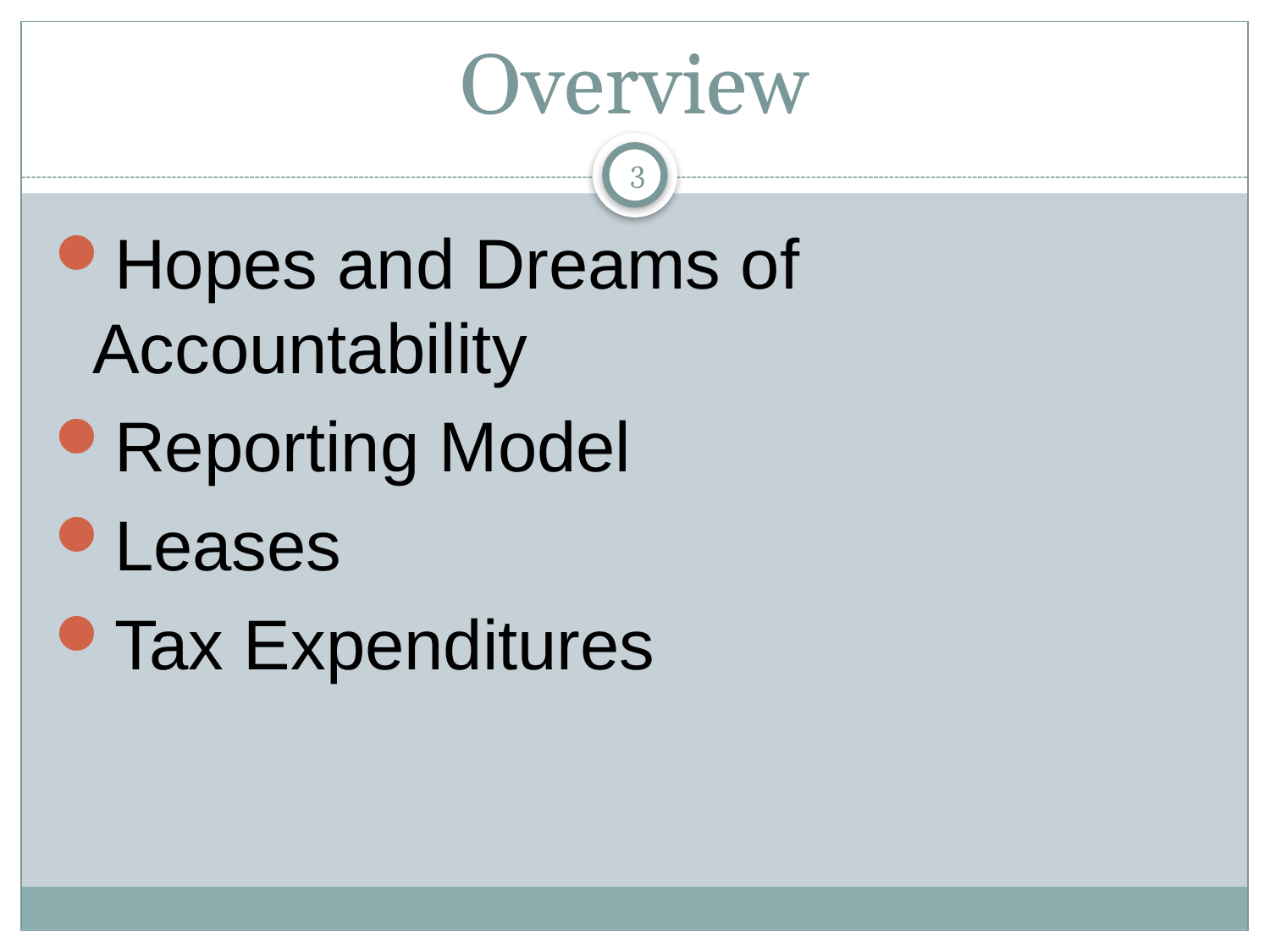

# Overview
3
Hopes and Dreams of Accountability
Reporting Model
Leases
Tax Expenditures